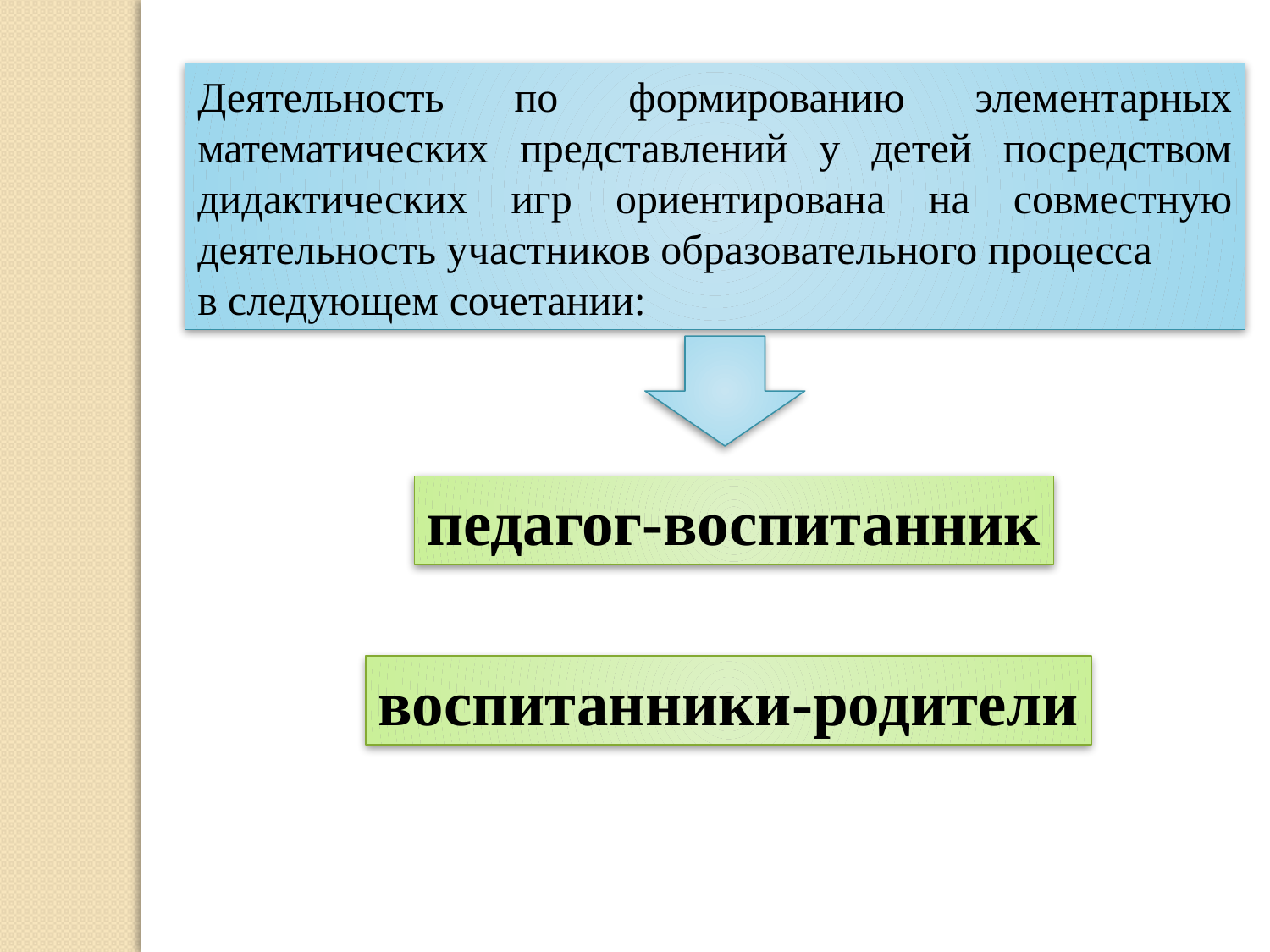

Деятельность по формированию элементарных математических представлений у детей посредством дидактических игр ориентирована на совместную деятельность участников образовательного процесса
в следующем сочетании:

педагог-воспитанник
воспитанники-родители